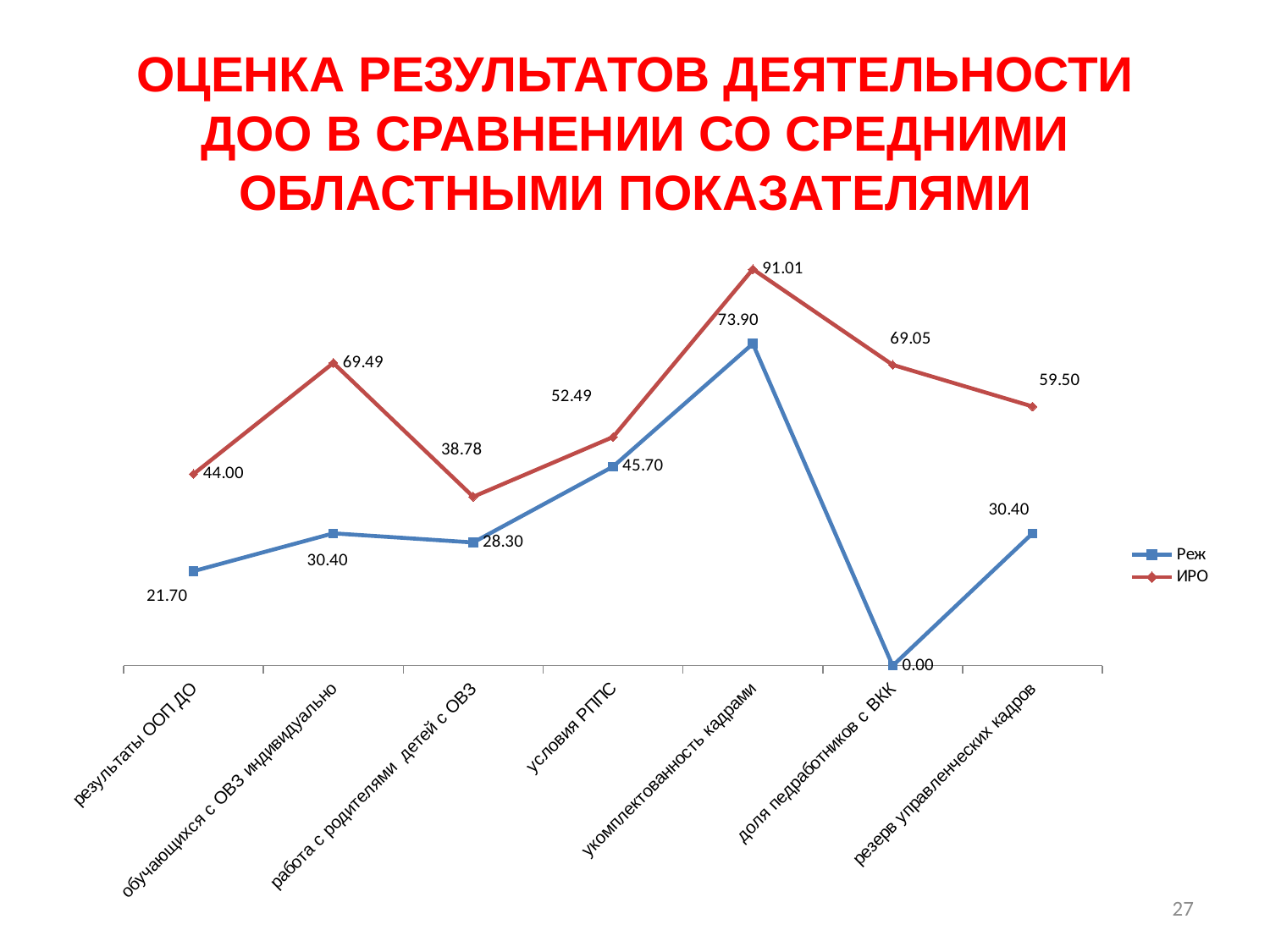

ОЦЕНКА РЕЗУЛЬТАТОВ ДЕЯТЕЛЬНОСТИ ДОО В СРАВНЕНИИ СО СРЕДНИМИ ОБЛАСТНЫМИ ПОКАЗАТЕЛЯМИ

### Chart

| Category |  |  |
|---|---|---|
| результаты ООП ДО | 21.7 | 44.0 |
| обучающихся с ОВЗ индивидуально | 30.4 | 69.49 |
| работа с родителями  детей с ОВЗ | 28.3 | 38.78 |
| условия РППС | 45.7 | 52.49 |
| укомплектованность кадрами | 73.9 | 91.01 |
| доля педработников с ВКК | 0.0 | 69.05 |
| резерв управленческих кадров | 30.4 | 59.5 |
27